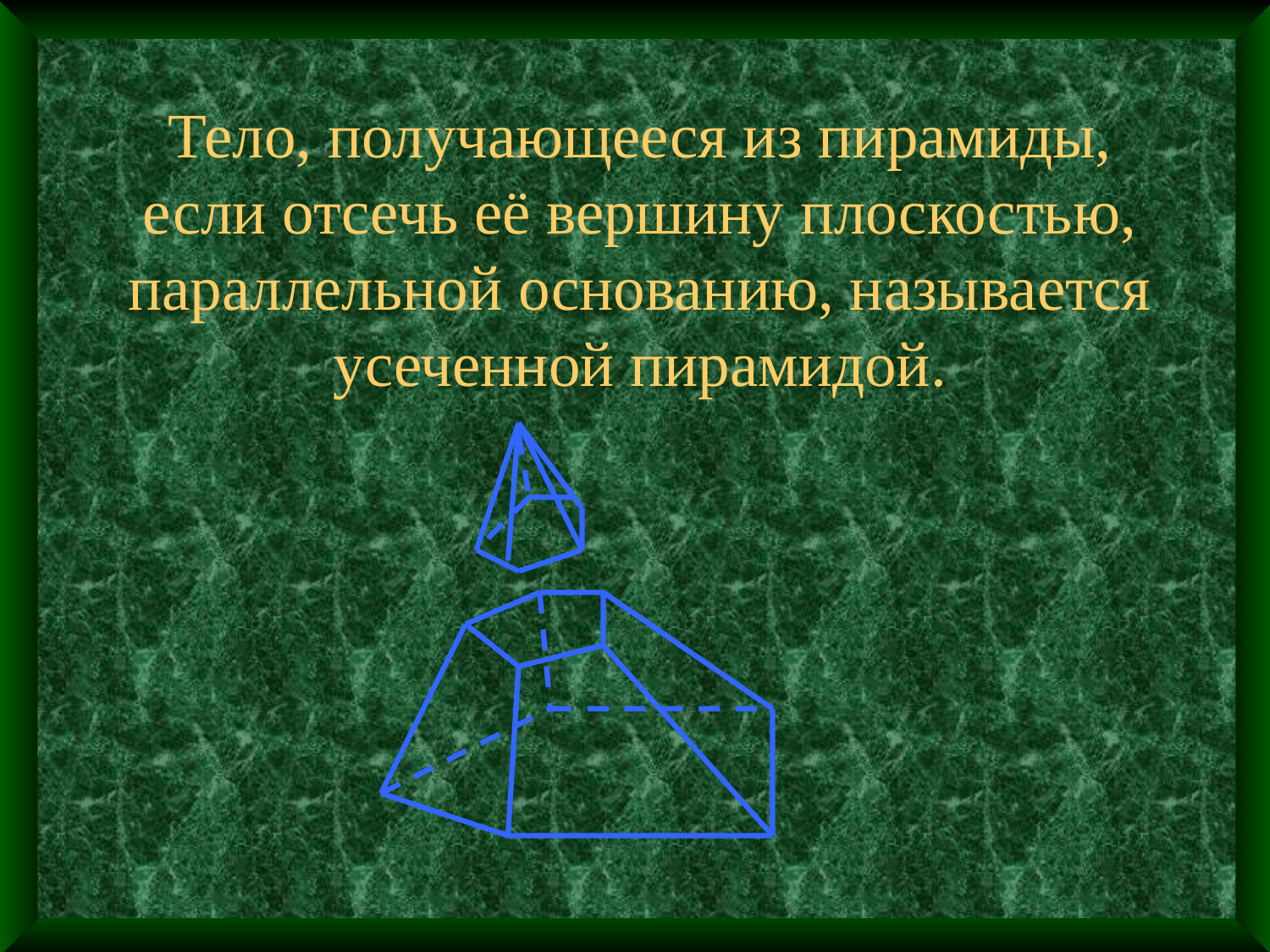

# Тело, получающееся из пирамиды, если отсечь её вершину плоскостью, параллельной основанию, называется усеченной пирамидой.